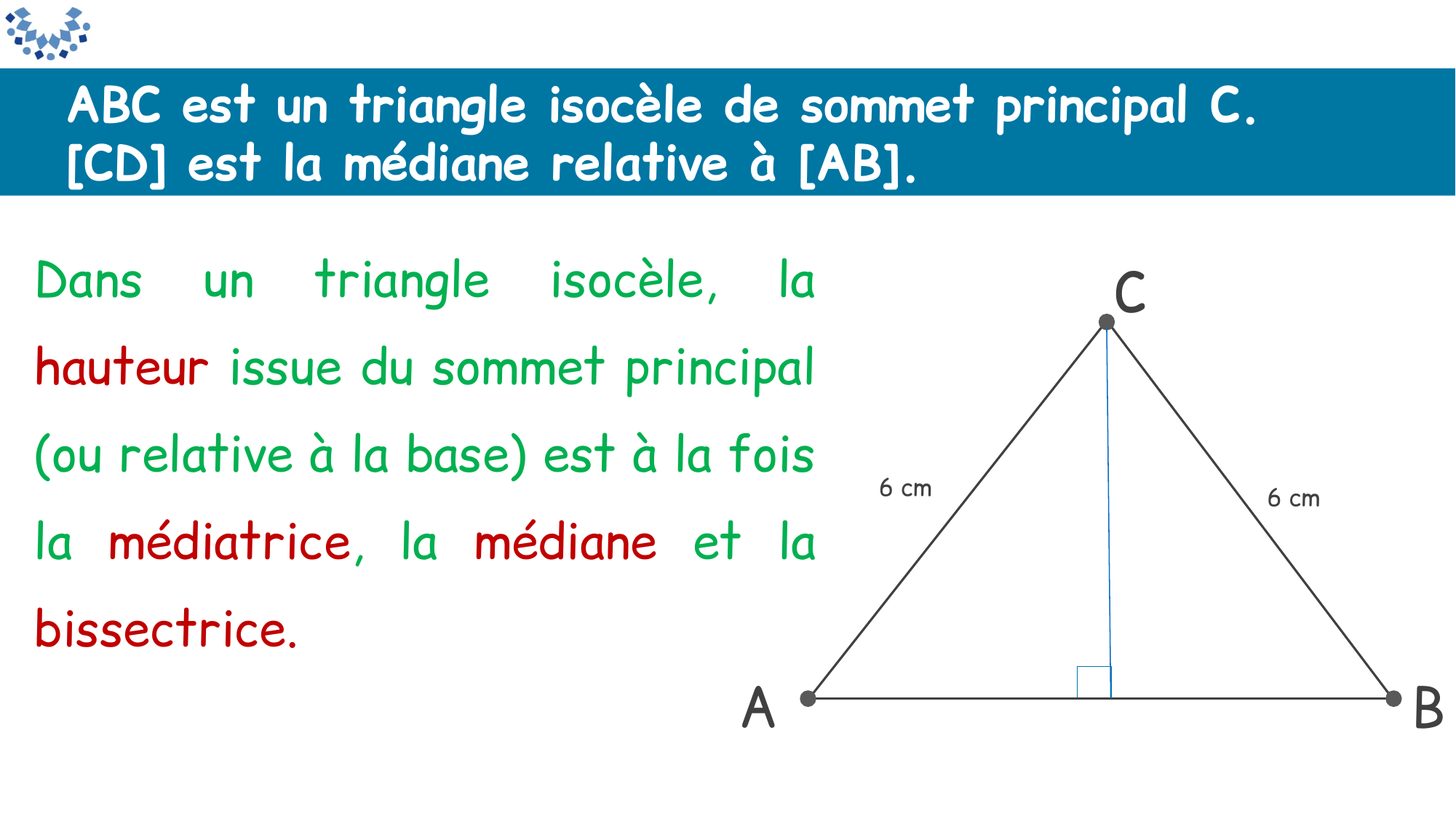

ABC est un triangle isocèle de sommet principal C.
[CD] est la médiane relative à [AB].
Dans un triangle isocèle, la hauteur issue du sommet principal (ou relative à la base) est à la fois la médiatrice, la médiane et la bissectrice.

C

6 cm
6 cm
A
B